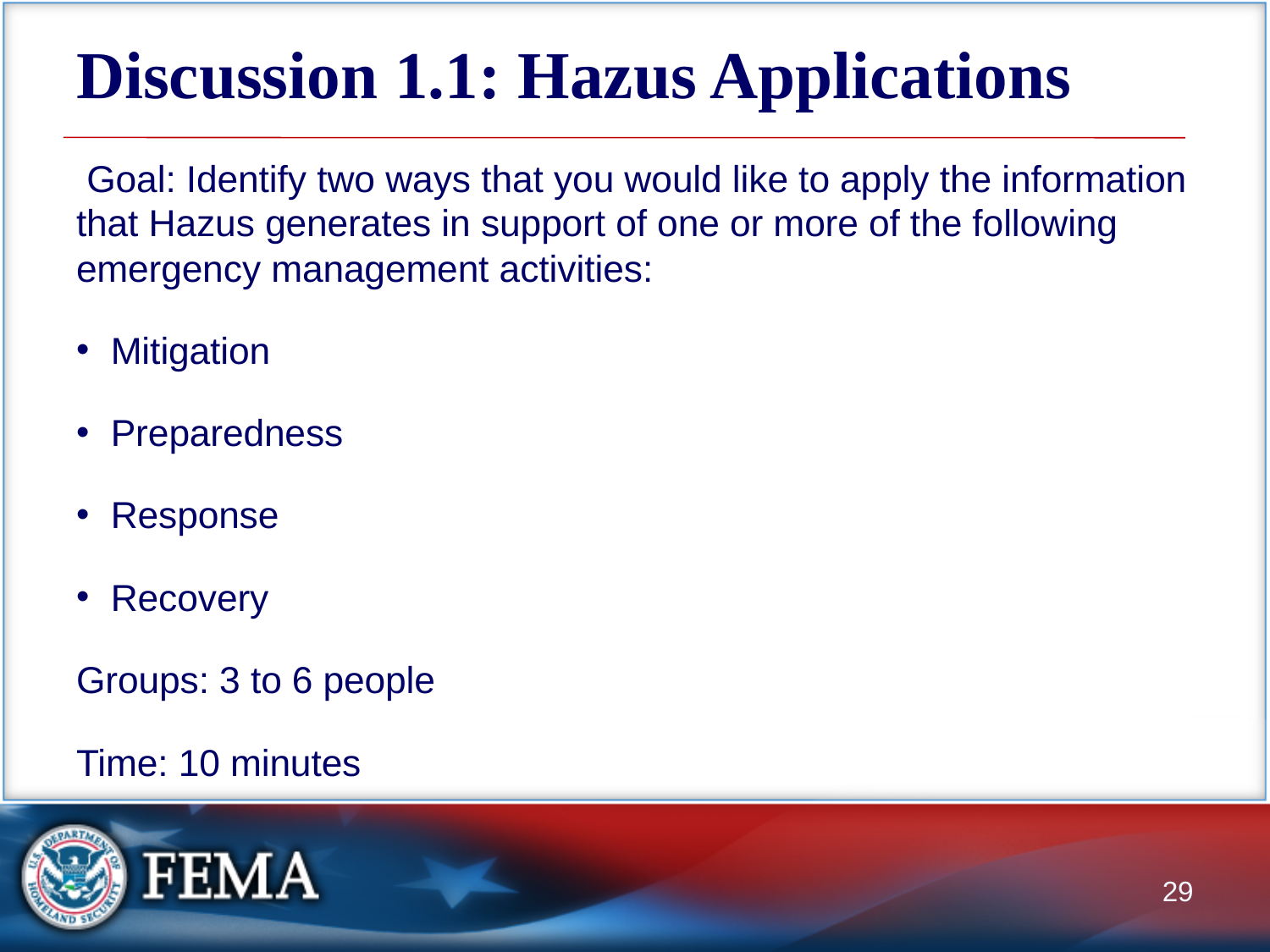

# Discussion 1.1: Hazus Applications
 Goal: Identify two ways that you would like to apply the information that Hazus generates in support of one or more of the following emergency management activities:
Mitigation
Preparedness
Response
Recovery
Groups: 3 to 6 people
Time: 10 minutes
29